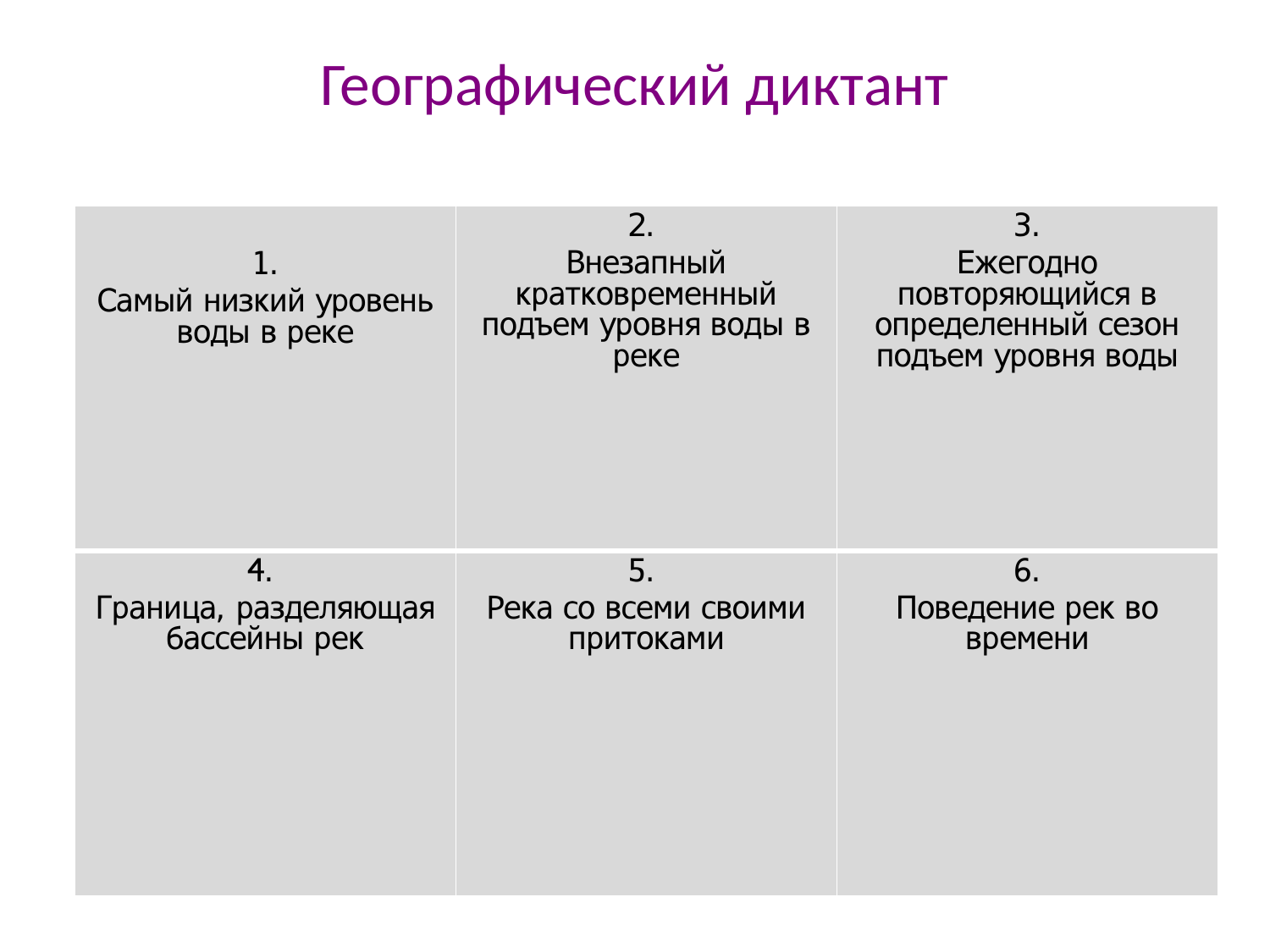

# Географический диктант
| 1. Самый низкий уровень воды в реке | 2. Внезапный кратковременный подъем уровня воды в реке | 3. Ежегодно повторяющийся в определенный сезон подъем уровня воды |
| --- | --- | --- |
| 4. Граница, разделяющая бассейны рек | 5. Река со всеми своими притоками | 6. Поведение рек во времени |